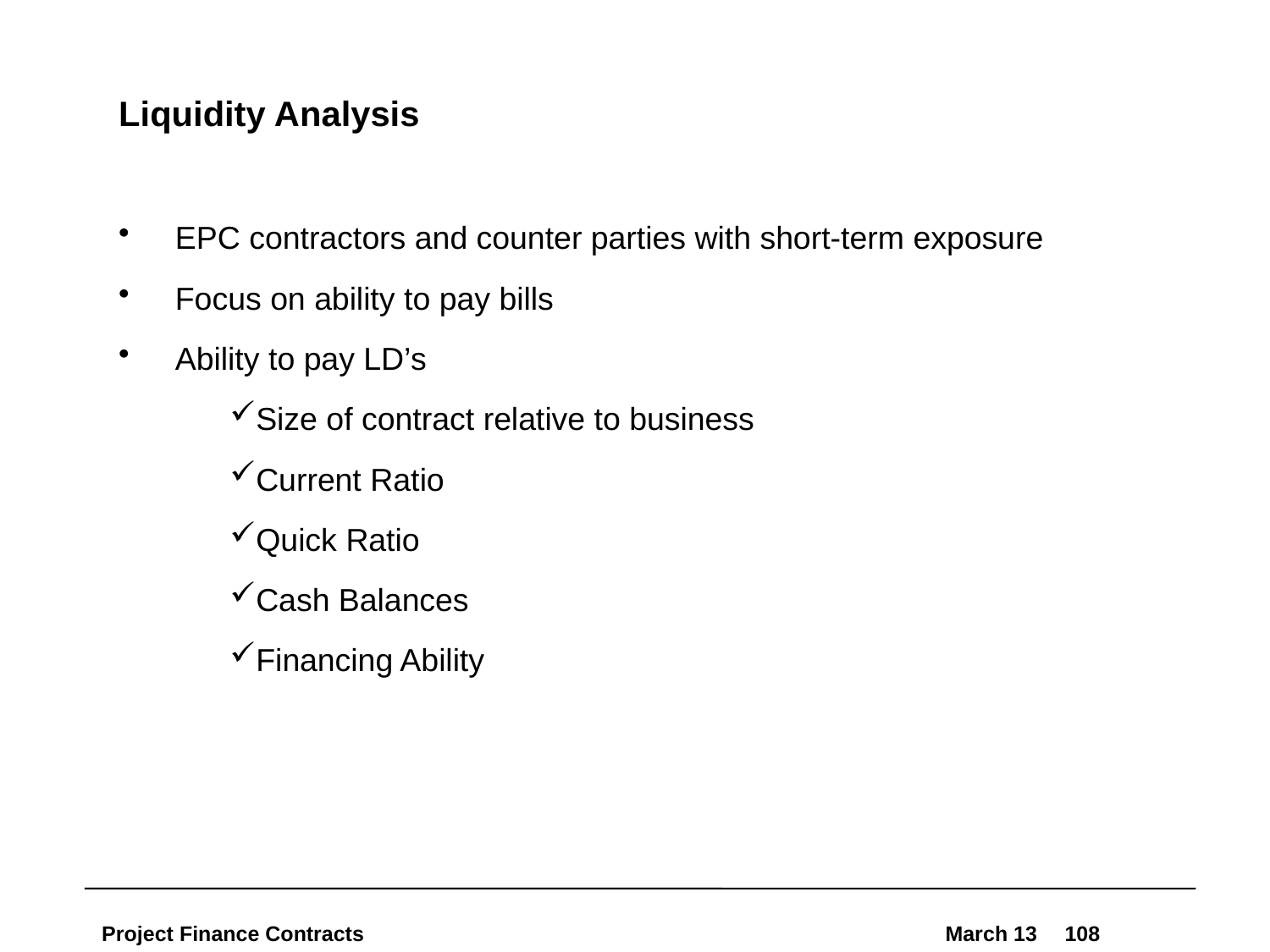

# Liquidity Analysis
EPC contractors and counter parties with short-term exposure
Focus on ability to pay bills
Ability to pay LD’s
Size of contract relative to business
Current Ratio
Quick Ratio
Cash Balances
Financing Ability